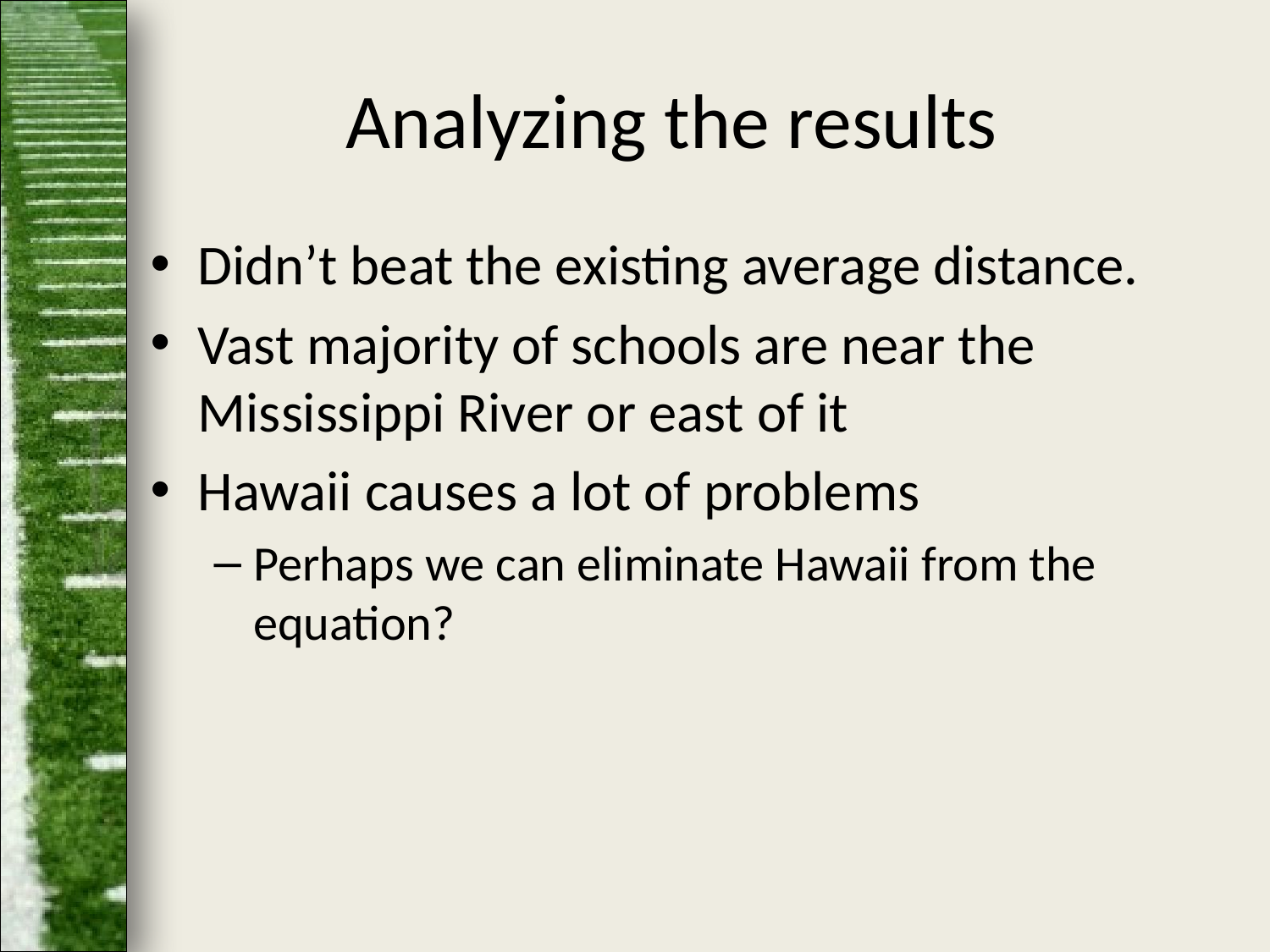

# Analyzing the results
Didn’t beat the existing average distance.
Vast majority of schools are near the Mississippi River or east of it
Hawaii causes a lot of problems
Perhaps we can eliminate Hawaii from the equation?